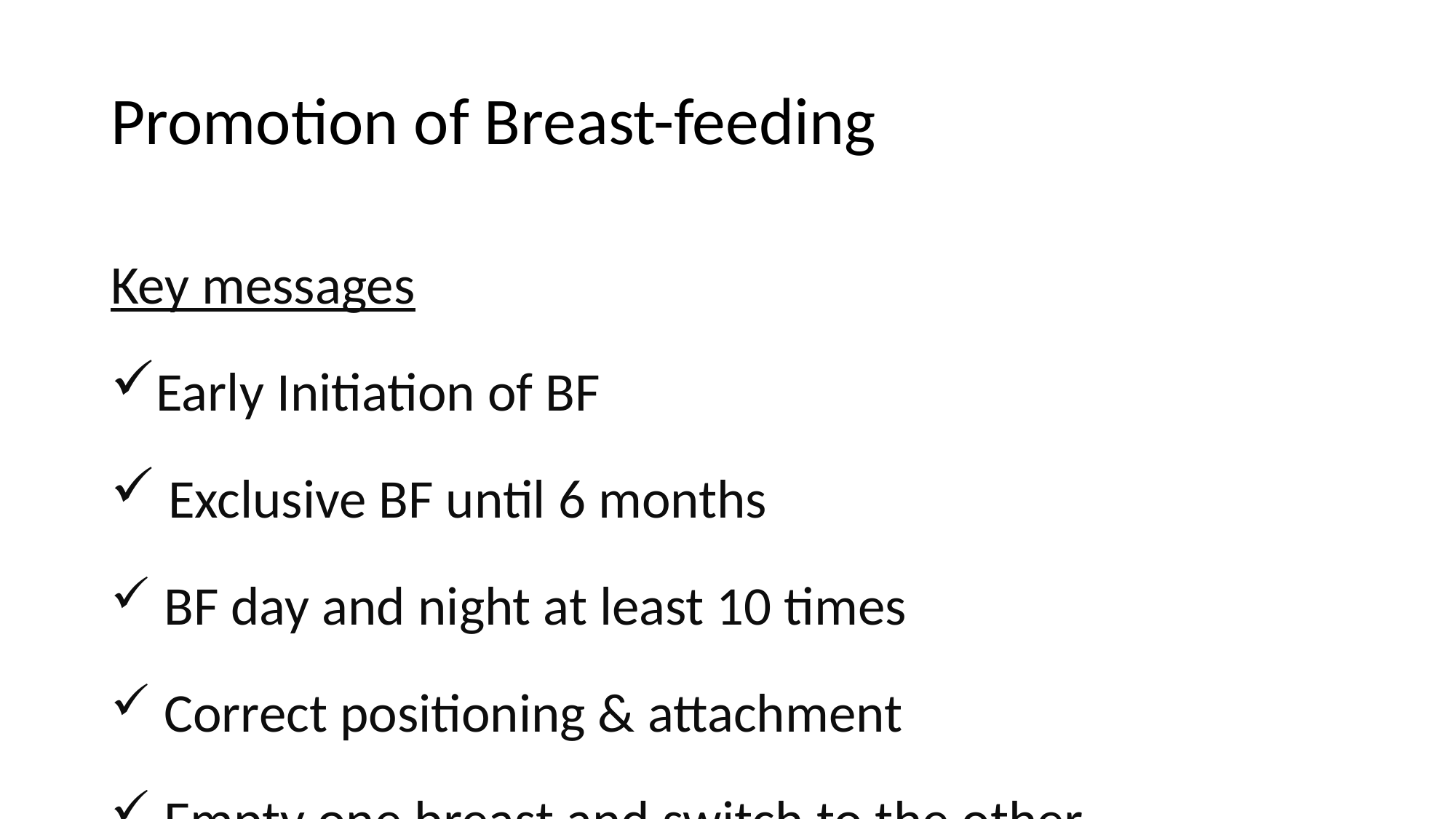

# Promotion of Breast-feeding
Key messages
Early Initiation of BF
 Exclusive BF until 6 months
 BF day and night at least 10 times
 Correct positioning & attachment
 Empty one breast and switch to the other
ayenew.n(bsc,fellow of mph human nutrtion)
21